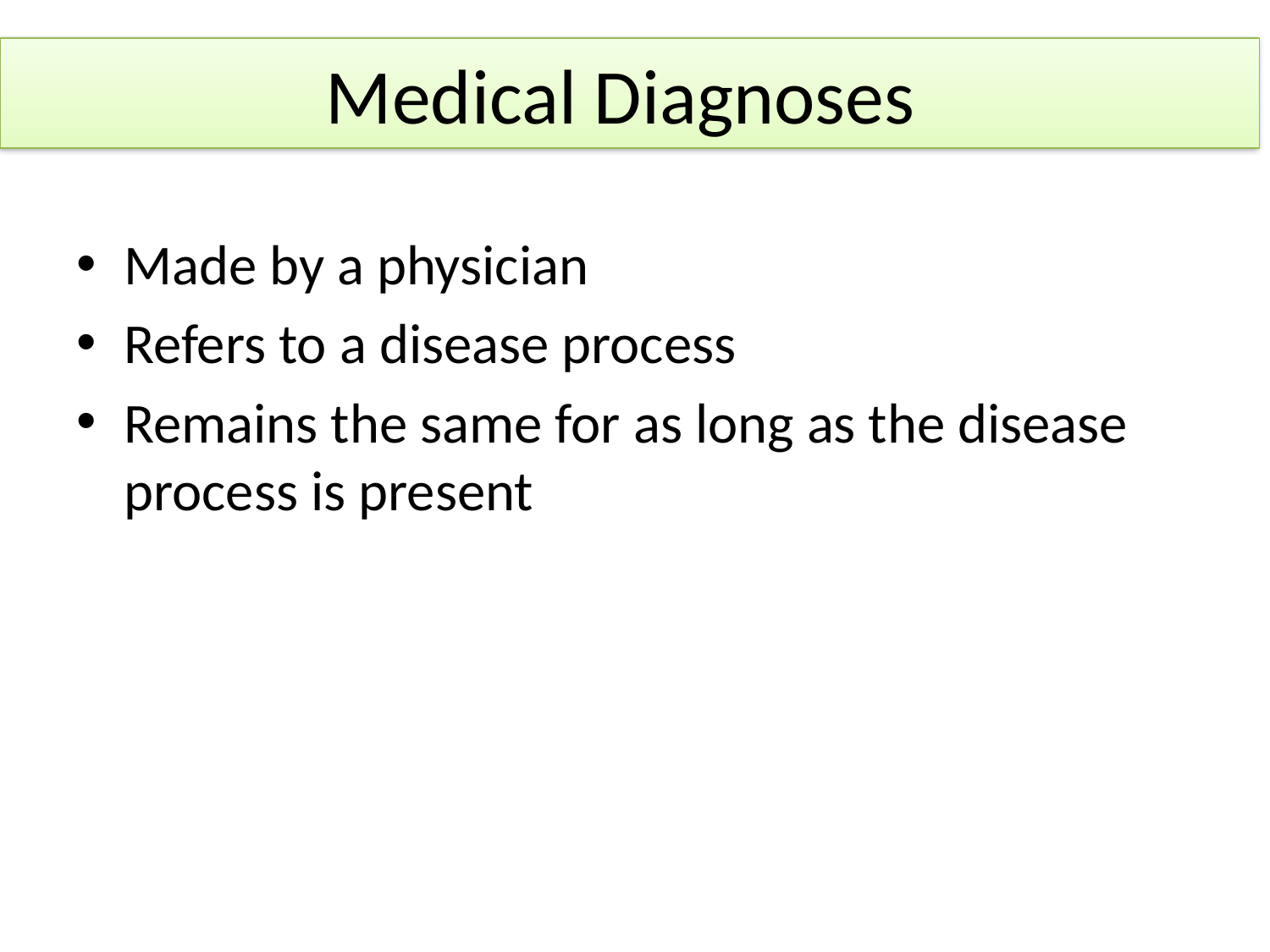

# Medical Diagnoses
Made by a physician
Refers to a disease process
Remains the same for as long as the disease process is present